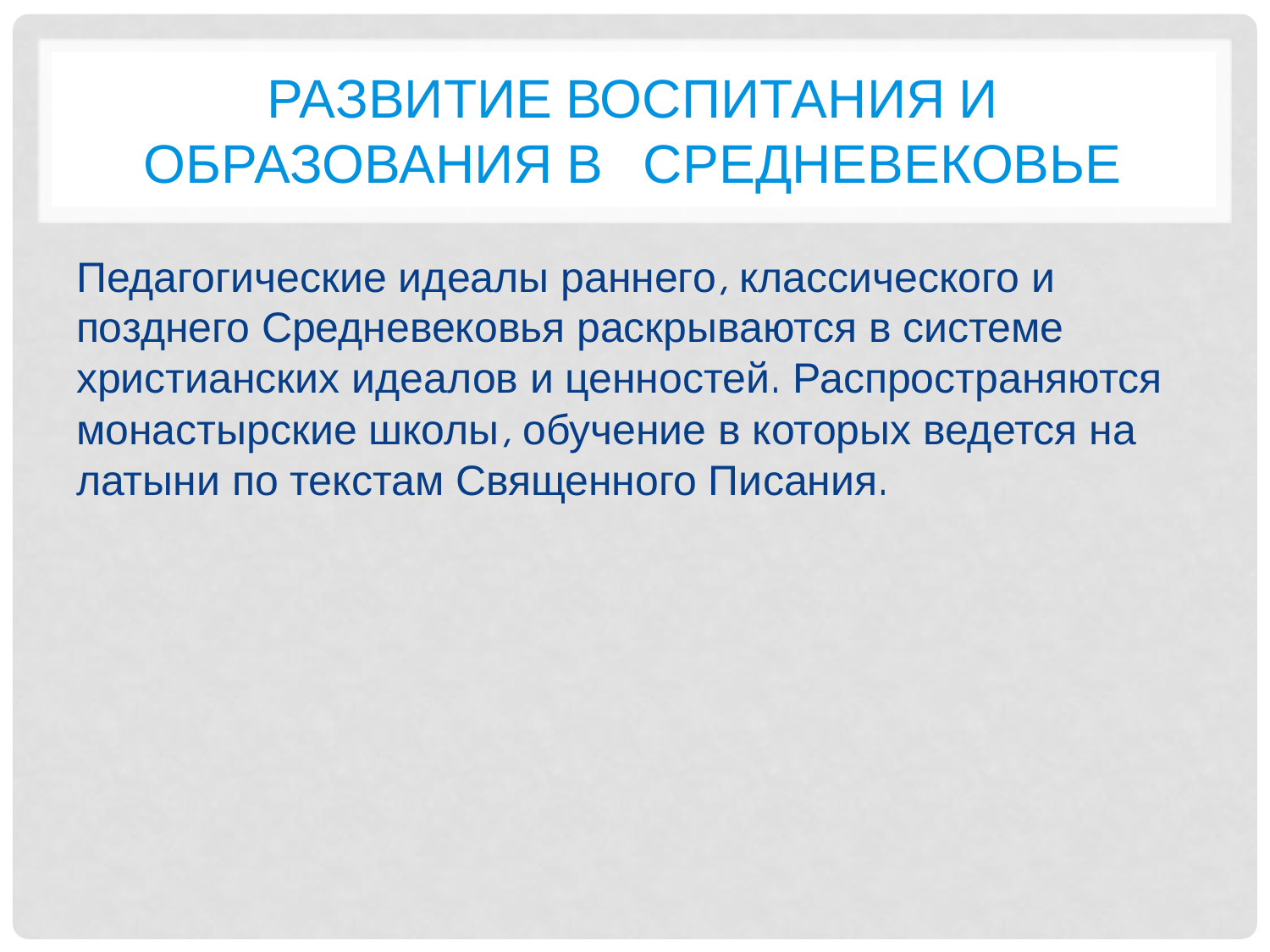

# Развитие воспитания и образования в   Средневековье
Педагогические идеалы раннего, классического и позднего Средневековья раскрываются в системе христианских идеалов и ценностей. Распространяются монастырские школы, обучение в которых ведется на латыни по текстам Священного Писания.